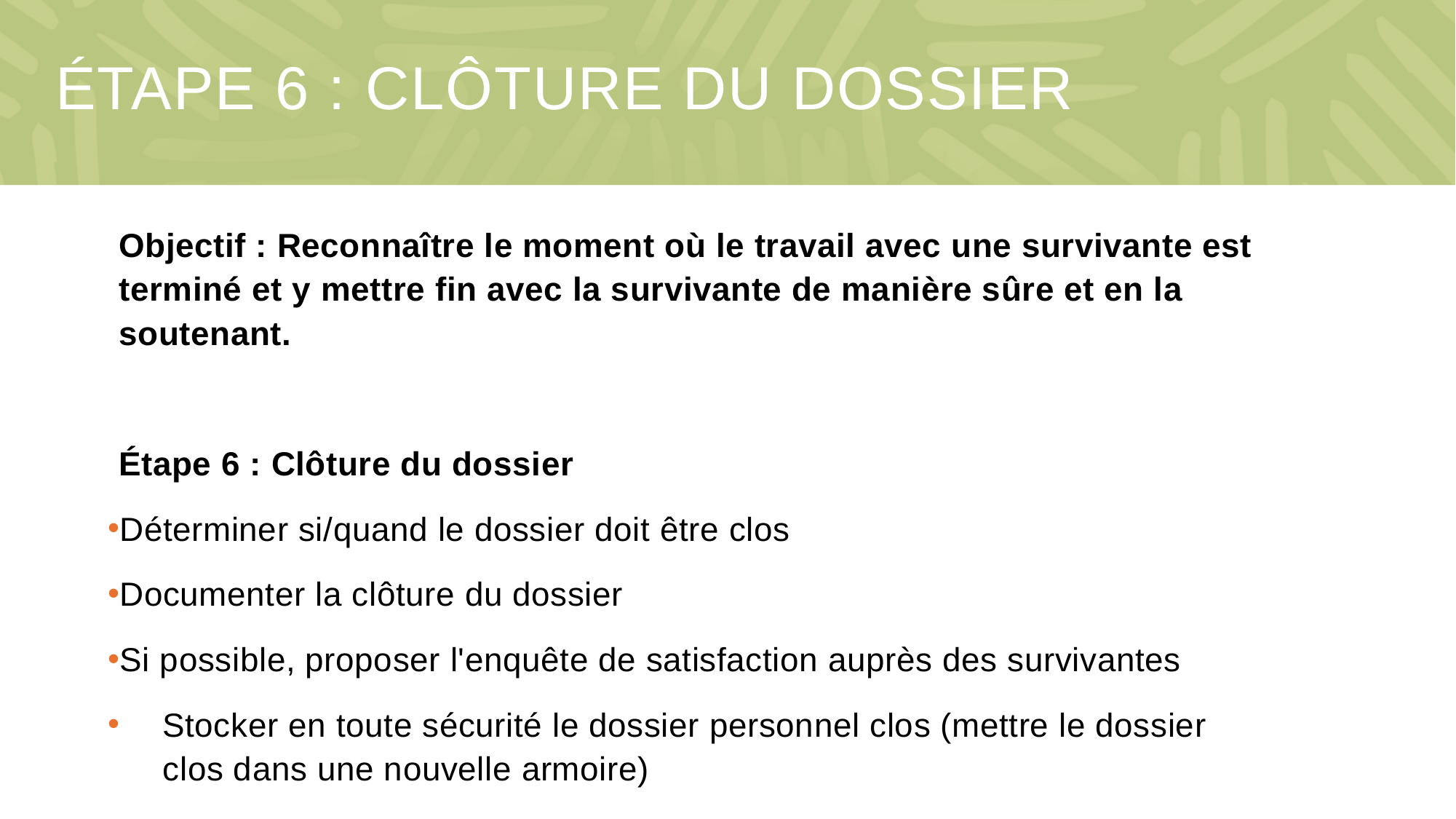

# Étape 6 : CLÔTURE DU DOSSIER
Objectif : Reconnaître le moment où le travail avec une survivante est terminé et y mettre fin avec la survivante de manière sûre et en la soutenant.

Étape 6 : Clôture du dossier
Déterminer si/quand le dossier doit être clos
Documenter la clôture du dossier
Si possible, proposer l'enquête de satisfaction auprès des survivantes
Stocker en toute sécurité le dossier personnel clos (mettre le dossier clos dans une nouvelle armoire)